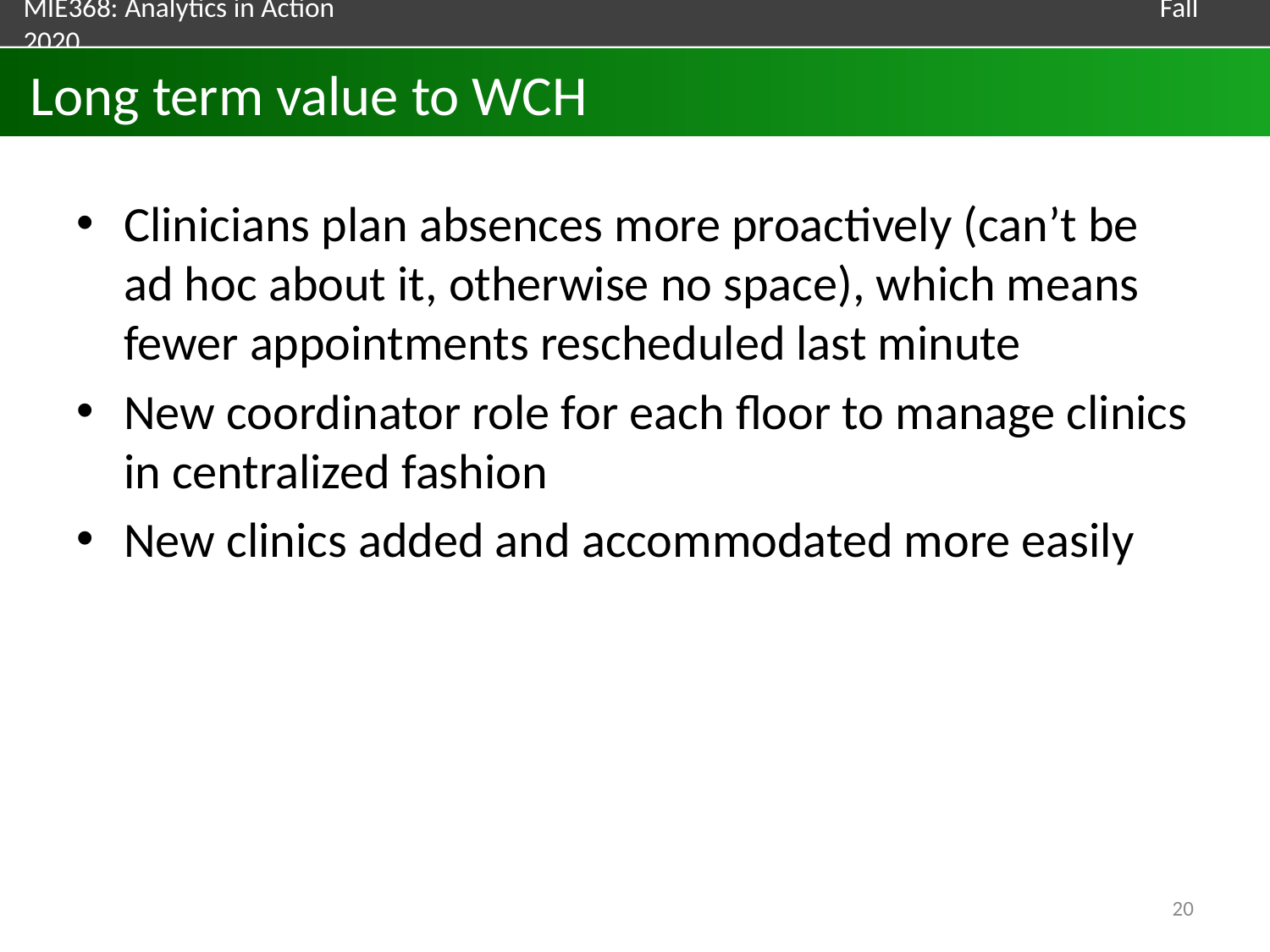

# Long term value to WCH
Clinicians plan absences more proactively (can’t be ad hoc about it, otherwise no space), which means fewer appointments rescheduled last minute
New coordinator role for each floor to manage clinics in centralized fashion
New clinics added and accommodated more easily
20